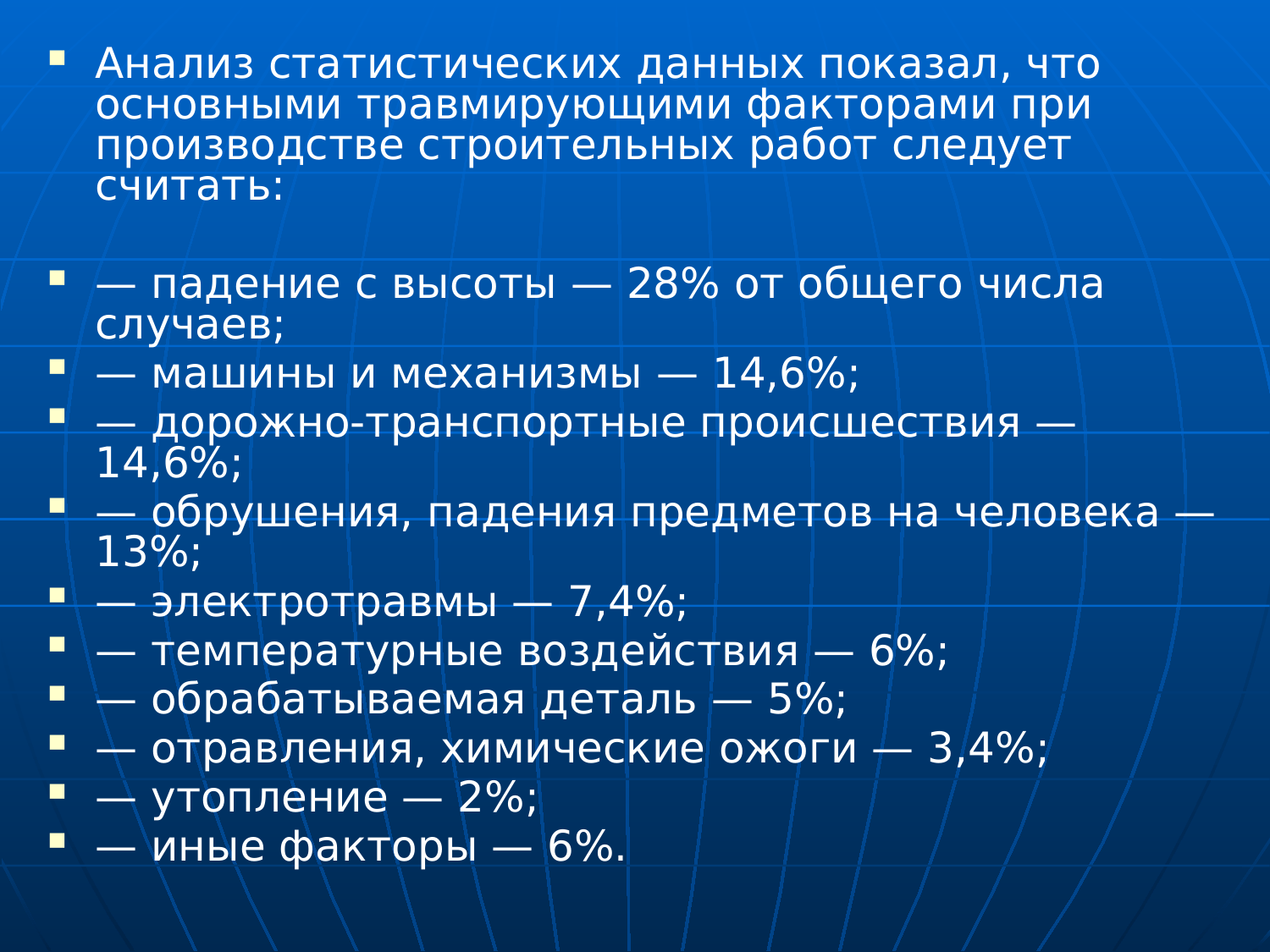

Анализ статистических данных показал, что основными травмирующими факторами при производстве строительных работ следует считать:

— падение с высоты — 28% от общего числа случаев;
— машины и механизмы — 14,6%;
— дорожно-транспортные происшествия — 14,6%;
— обрушения, падения предметов на человека — 13%;
— электротравмы — 7,4%;
— температурные воздействия — 6%;
— обрабатываемая деталь — 5%;
— отравления, химические ожоги — 3,4%;
— утопление — 2%;
— иные факторы — 6%.